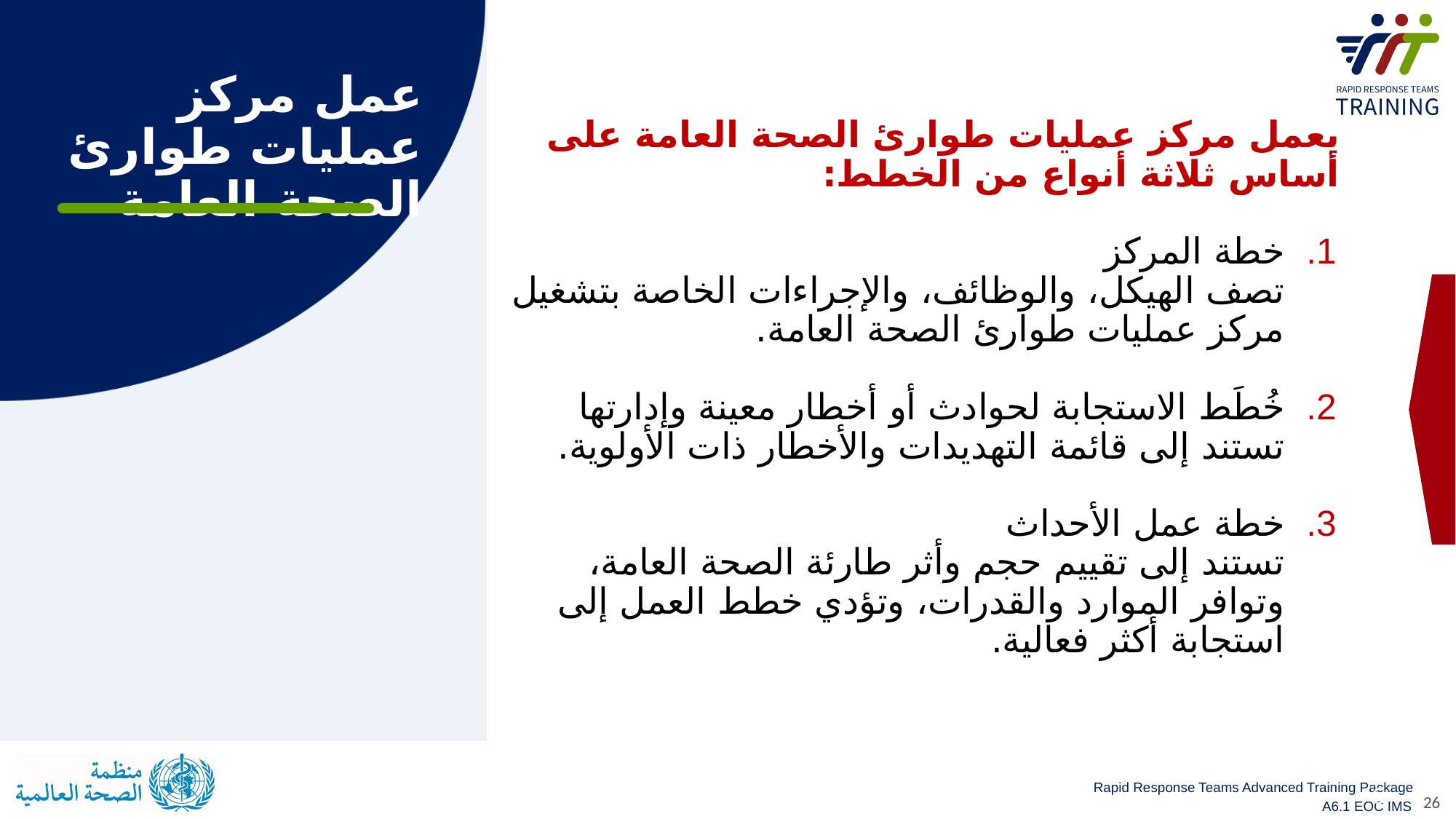

# عمل مركز عمليات طوارئ الصحة العامة
يعمل مركز عمليات طوارئ الصحة العامة على أساس ثلاثة أنواع من الخطط:
خطة المركز
تصف الهيكل، والوظائف، والإجراءات الخاصة بتشغيل مركز عمليات طوارئ الصحة العامة.
خُطَط الاستجابة لحوادث أو أخطار معينة وإدارتها
تستند إلى قائمة التهديدات والأخطار ذات الأولوية.
خطة عمل الأحداث 
تستند إلى تقييم حجم وأثر طارئة الصحة العامة، وتوافر الموارد والقدرات، وتؤدي خطط العمل إلى استجابة أكثر فعالية.

26